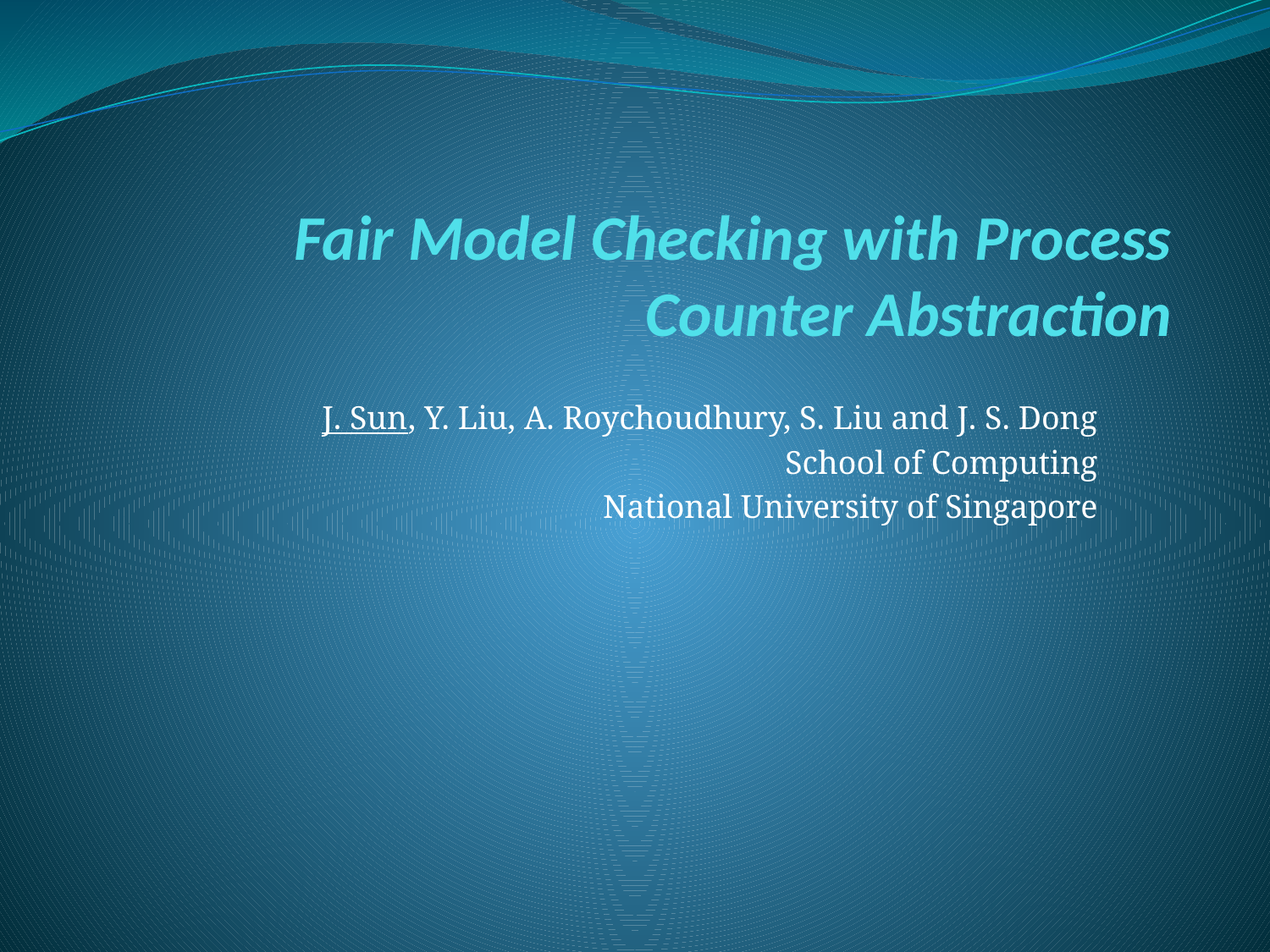

# Fair Model Checking with Process Counter Abstraction
J. Sun, Y. Liu, A. Roychoudhury, S. Liu and J. S. Dong
School of Computing
National University of Singapore